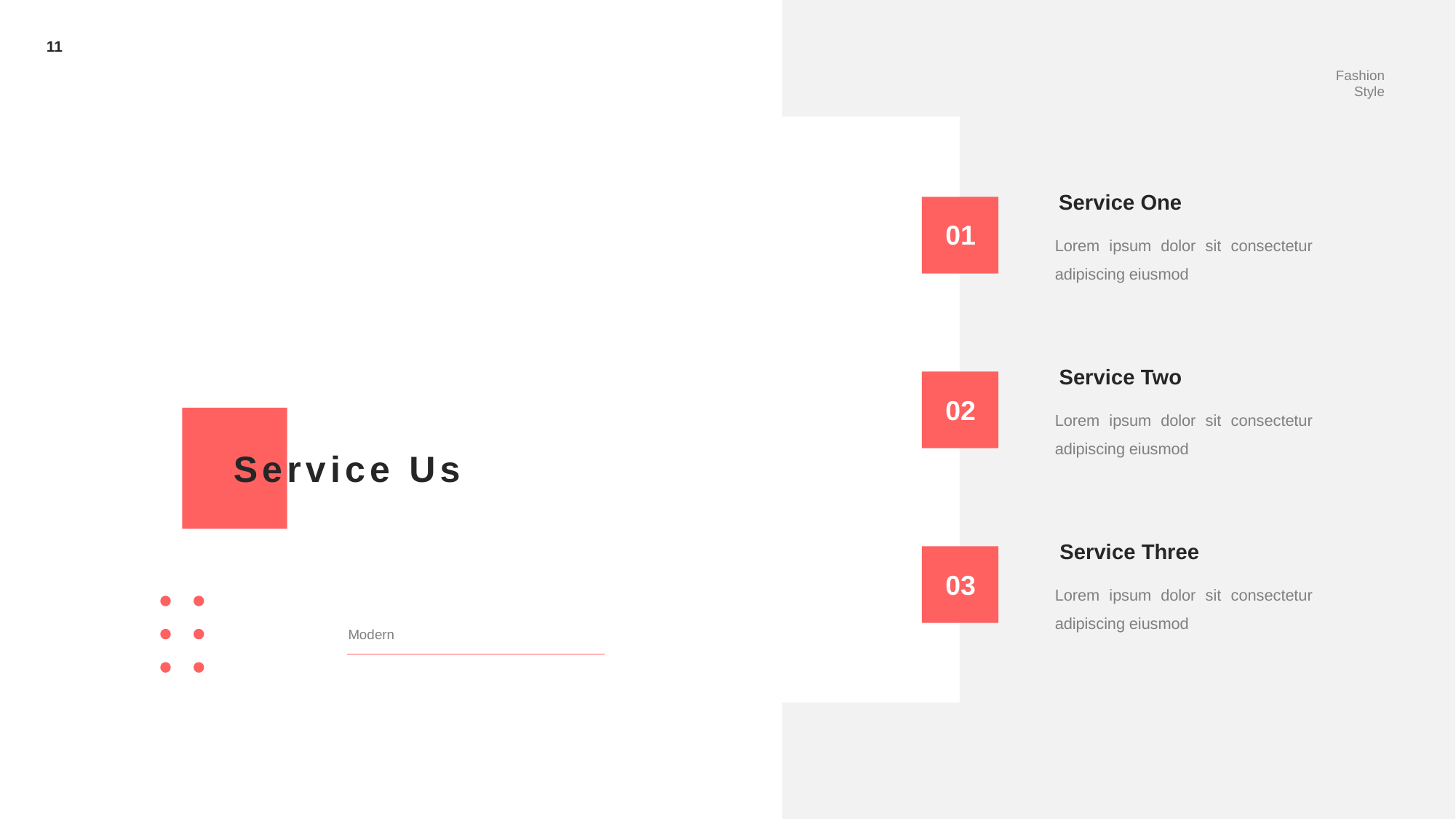

11
Fashion Style

Service One

01
Lorem ipsum dolor sit consectetur adipiscing eiusmod
Service Two

02
Lorem ipsum dolor sit consectetur adipiscing eiusmod

Service Us
Service Three

03
Lorem ipsum dolor sit consectetur adipiscing eiusmod

Modern